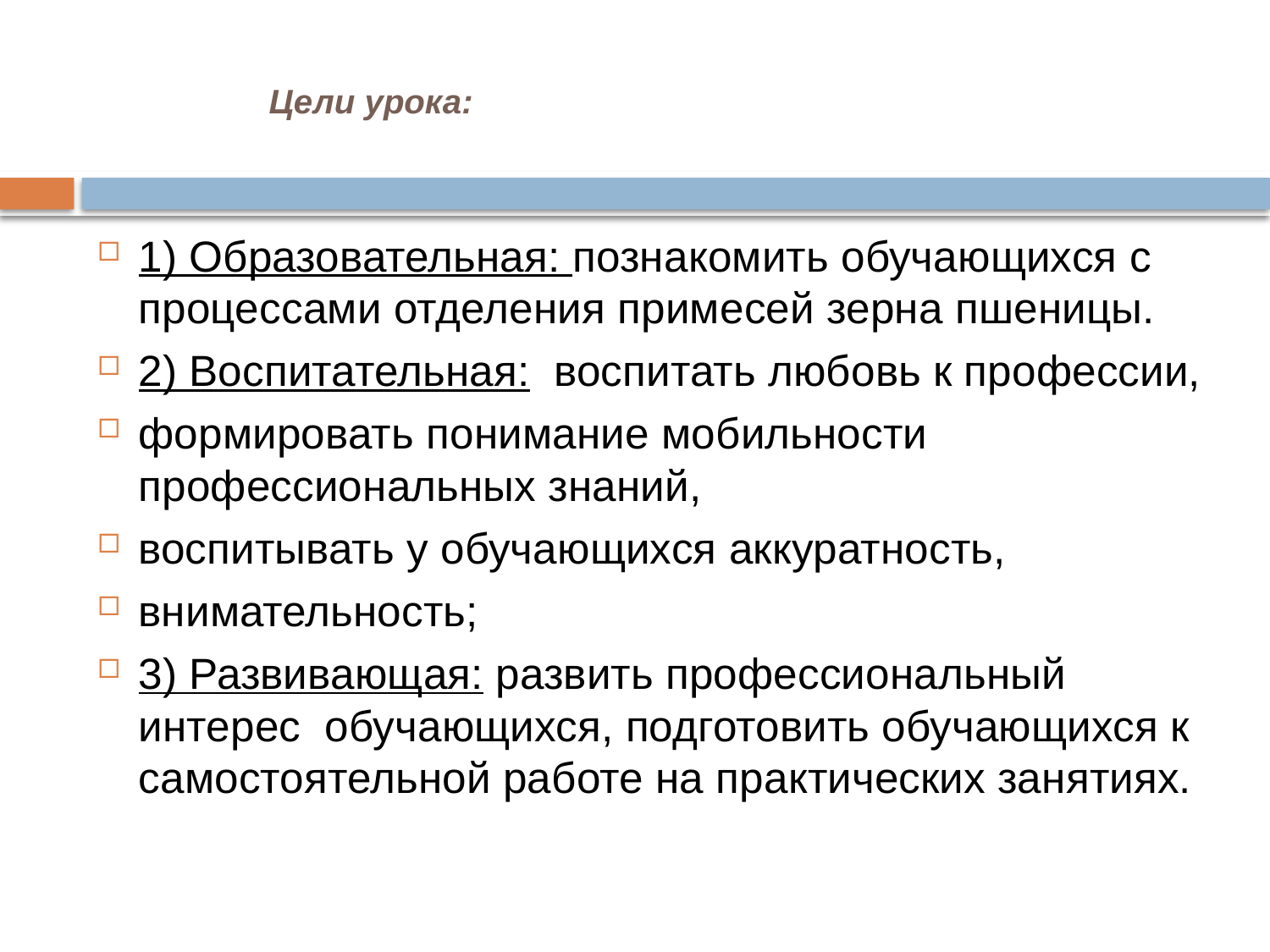

# Цели урока:
1) Образовательная: познакомить обучающихся с процессами отделения примесей зерна пшеницы.
2) Воспитательная:  воспитать любовь к профессии,
формировать понимание мобильности профессиональных знаний,
воспитывать у обучающихся аккуратность,
внимательность;
3) Развивающая: развить профессиональный интерес  обучающихся, подготовить обучающихся к самостоятельной работе на практических занятиях.